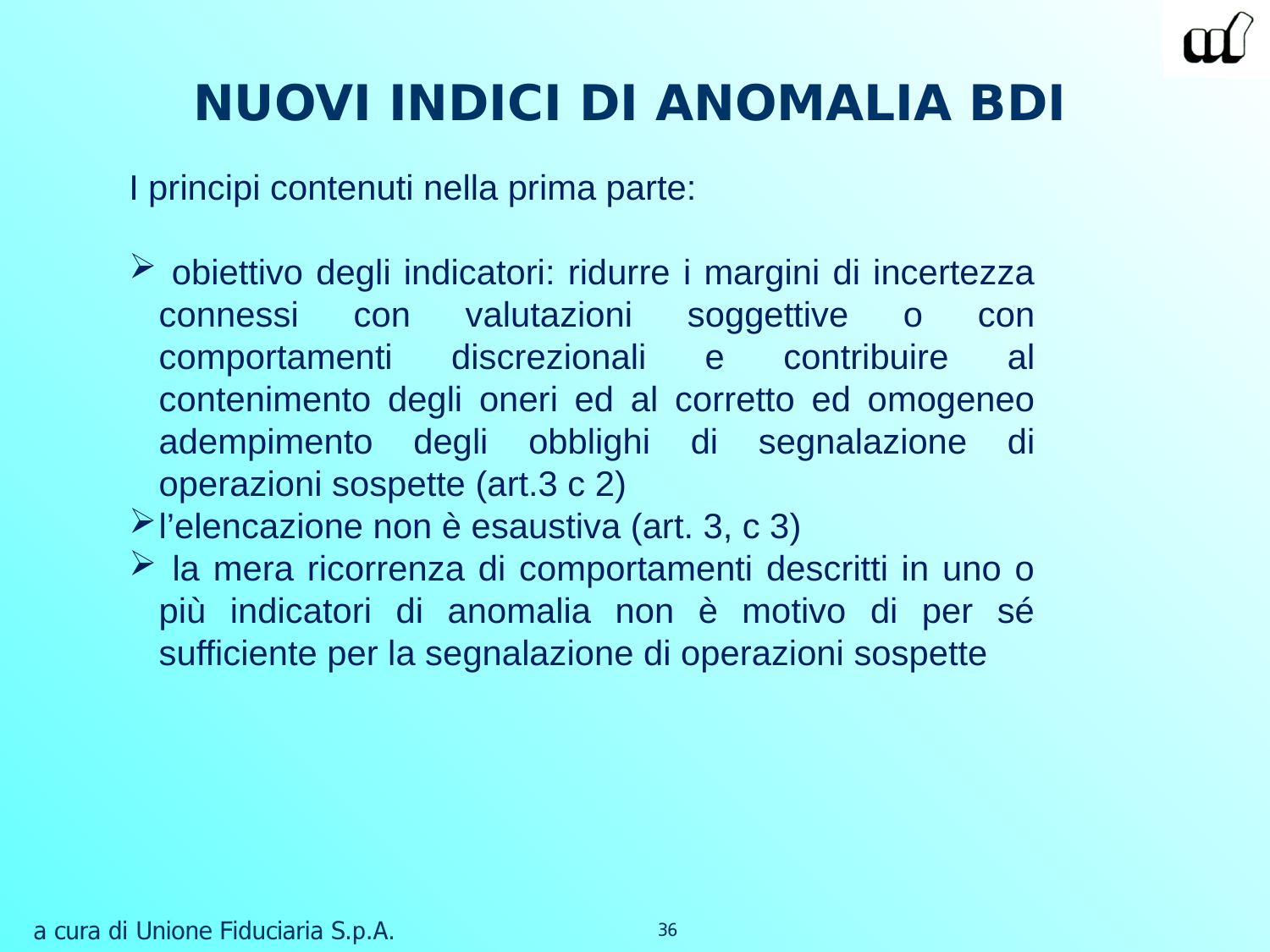

NUOVI INDICI DI ANOMALIA BDI
I principi contenuti nella prima parte:

 obiettivo degli indicatori: ridurre i margini di incertezza connessi con valutazioni soggettive o con comportamenti discrezionali e contribuire al contenimento degli oneri ed al corretto ed omogeneo adempimento degli obblighi di segnalazione di operazioni sospette (art.3 c 2)
l’elencazione non è esaustiva (art. 3, c 3)
 la mera ricorrenza di comportamenti descritti in uno o più indicatori di anomalia non è motivo di per sé sufficiente per la segnalazione di operazioni sospette